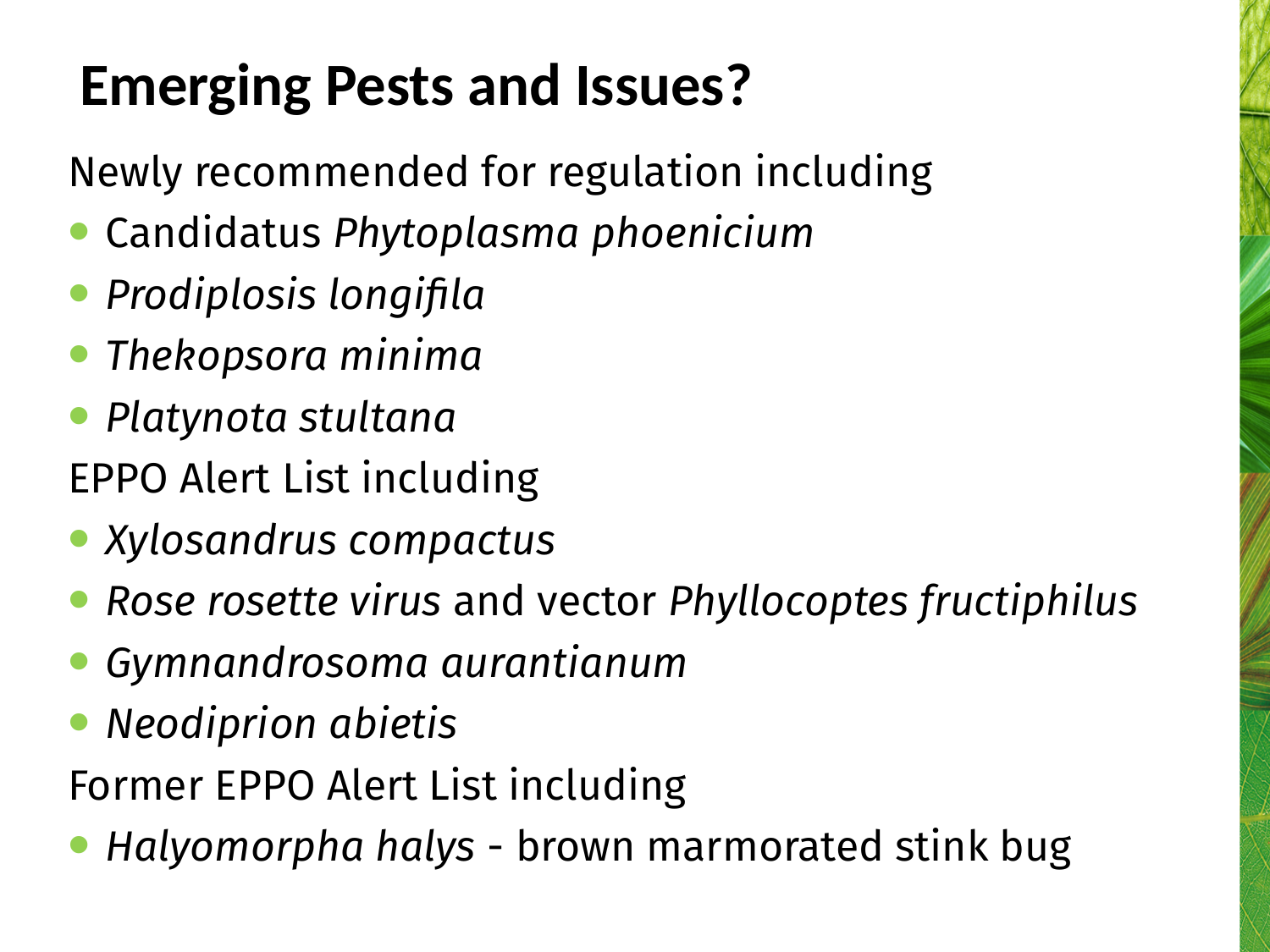

# Emerging Pests and Issues?
Newly recommended for regulation including
Candidatus Phytoplasma phoenicium
Prodiplosis longifila
Thekopsora minima
Platynota stultana
EPPO Alert List including
Xylosandrus compactus
Rose rosette virus and vector Phyllocoptes fructiphilus
Gymnandrosoma aurantianum
Neodiprion abietis
Former EPPO Alert List including
Halyomorpha halys - brown marmorated stink bug